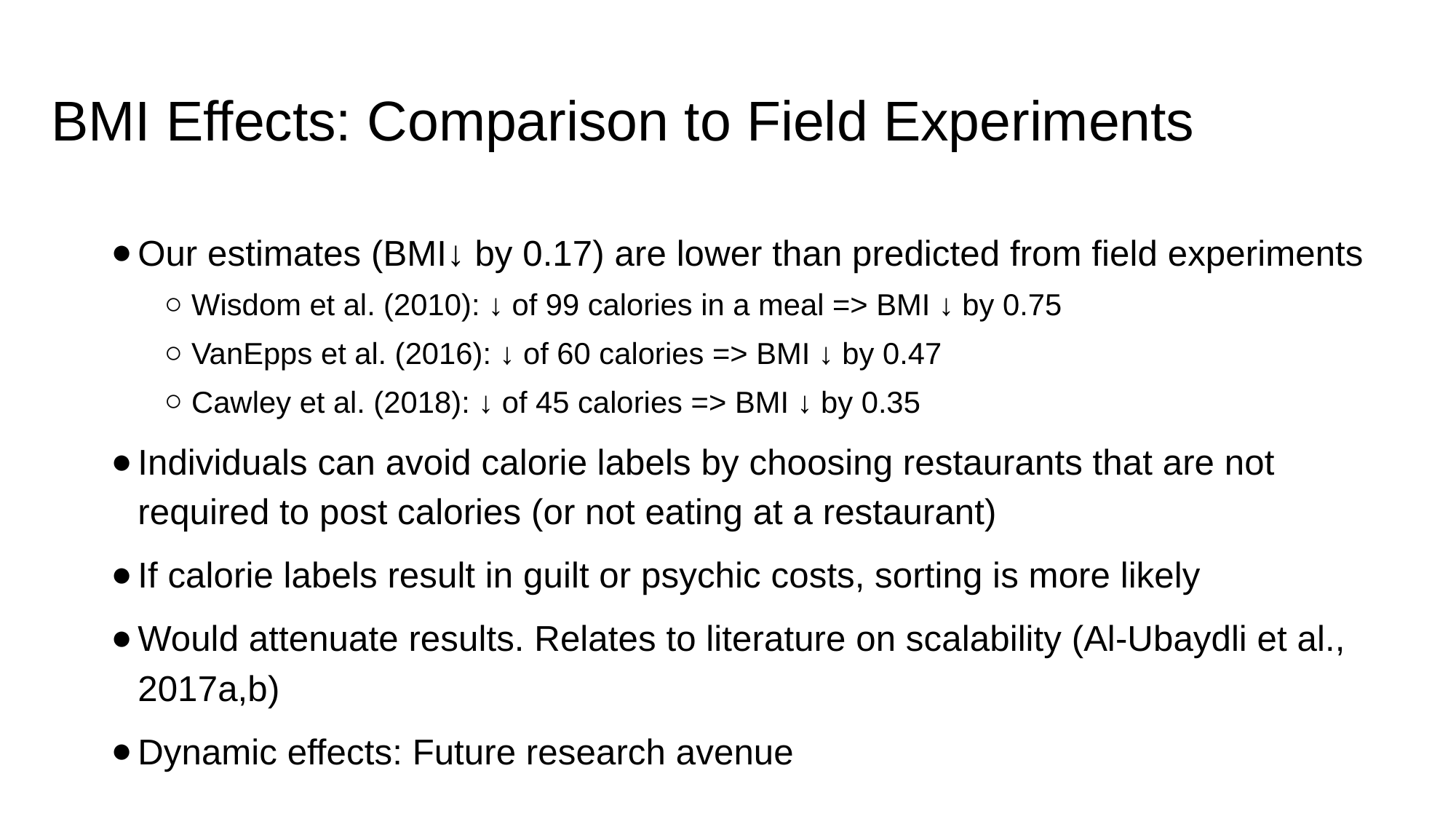

# BMI Effects: Comparison to Field Experiments
Our estimates (BMI↓ by 0.17) are lower than predicted from field experiments
Wisdom et al. (2010): ↓ of 99 calories in a meal => BMI ↓ by 0.75
VanEpps et al. (2016): ↓ of 60 calories => BMI ↓ by 0.47
Cawley et al. (2018): ↓ of 45 calories => BMI ↓ by 0.35
Individuals can avoid calorie labels by choosing restaurants that are not required to post calories (or not eating at a restaurant)
If calorie labels result in guilt or psychic costs, sorting is more likely
Would attenuate results. Relates to literature on scalability (Al-Ubaydli et al., 2017a,b)
Dynamic effects: Future research avenue